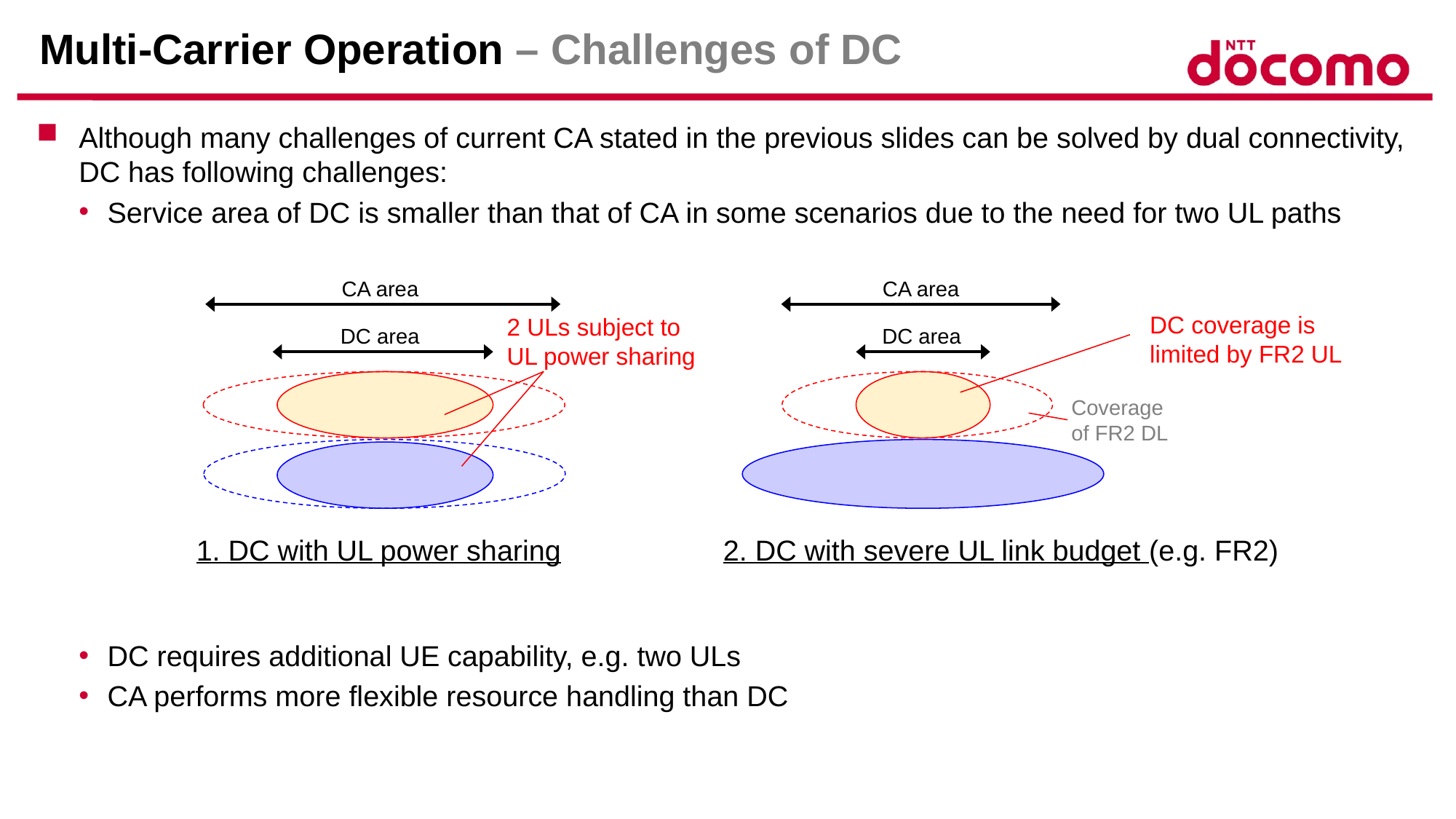

# Multi-Carrier Operation – Challenges of DC
Although many challenges of current CA stated in the previous slides can be solved by dual connectivity, DC has following challenges:
Service area of DC is smaller than that of CA in some scenarios due to the need for two UL paths

DC requires additional UE capability, e.g. two ULs
CA performs more flexible resource handling than DC
CA area
CA area
DC coverage is limited by FR2 UL
2 ULs subject to
UL power sharing
DC area
DC area

Coverage
of FR2 DL

1. DC with UL power sharing
2. DC with severe UL link budget (e.g. FR2)